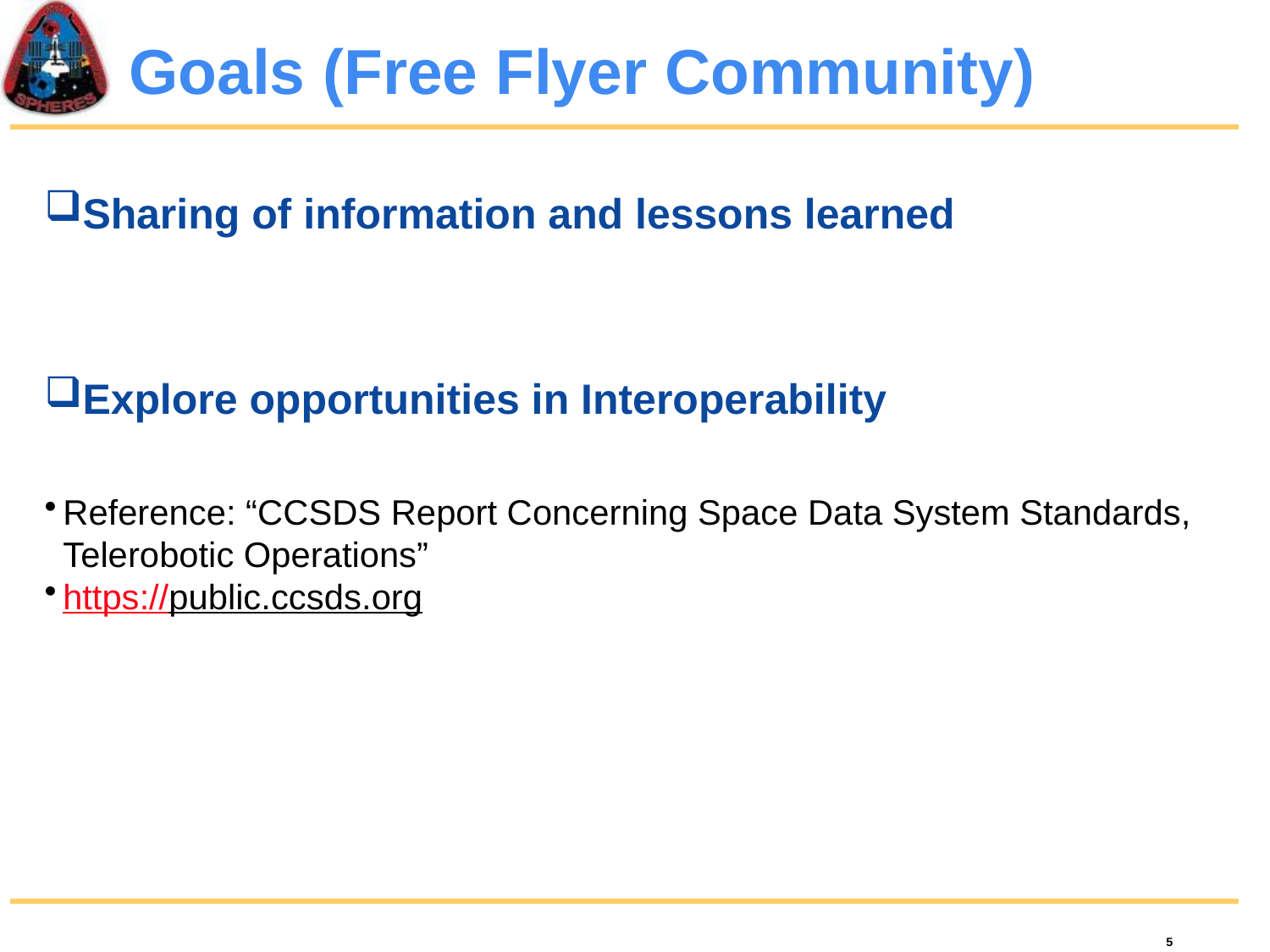

# Goals (Free Flyer Community)
Sharing of information and lessons learned

Explore opportunities in Interoperability

Reference: “CCSDS Report Concerning Space Data System Standards, Telerobotic Operations”
https://public.ccsds.org